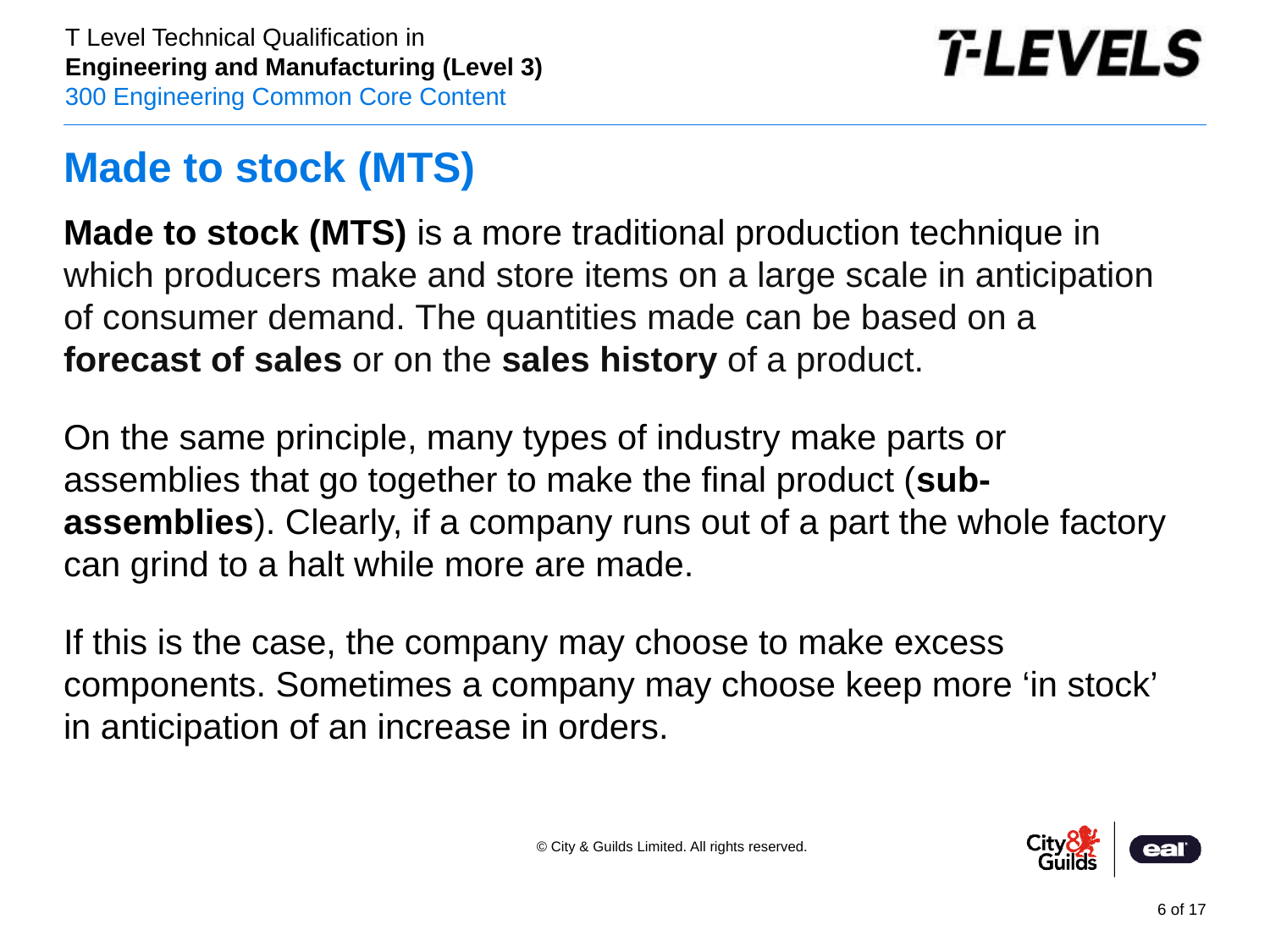

# Made to stock (MTS)
Made to stock (MTS) is a more traditional production technique in which producers make and store items on a large scale in anticipation of consumer demand. The quantities made can be based on a forecast of sales or on the sales history of a product.
On the same principle, many types of industry make parts or assemblies that go together to make the final product (sub-assemblies). Clearly, if a company runs out of a part the whole factory can grind to a halt while more are made.
If this is the case, the company may choose to make excess components. Sometimes a company may choose keep more ‘in stock’ in anticipation of an increase in orders.